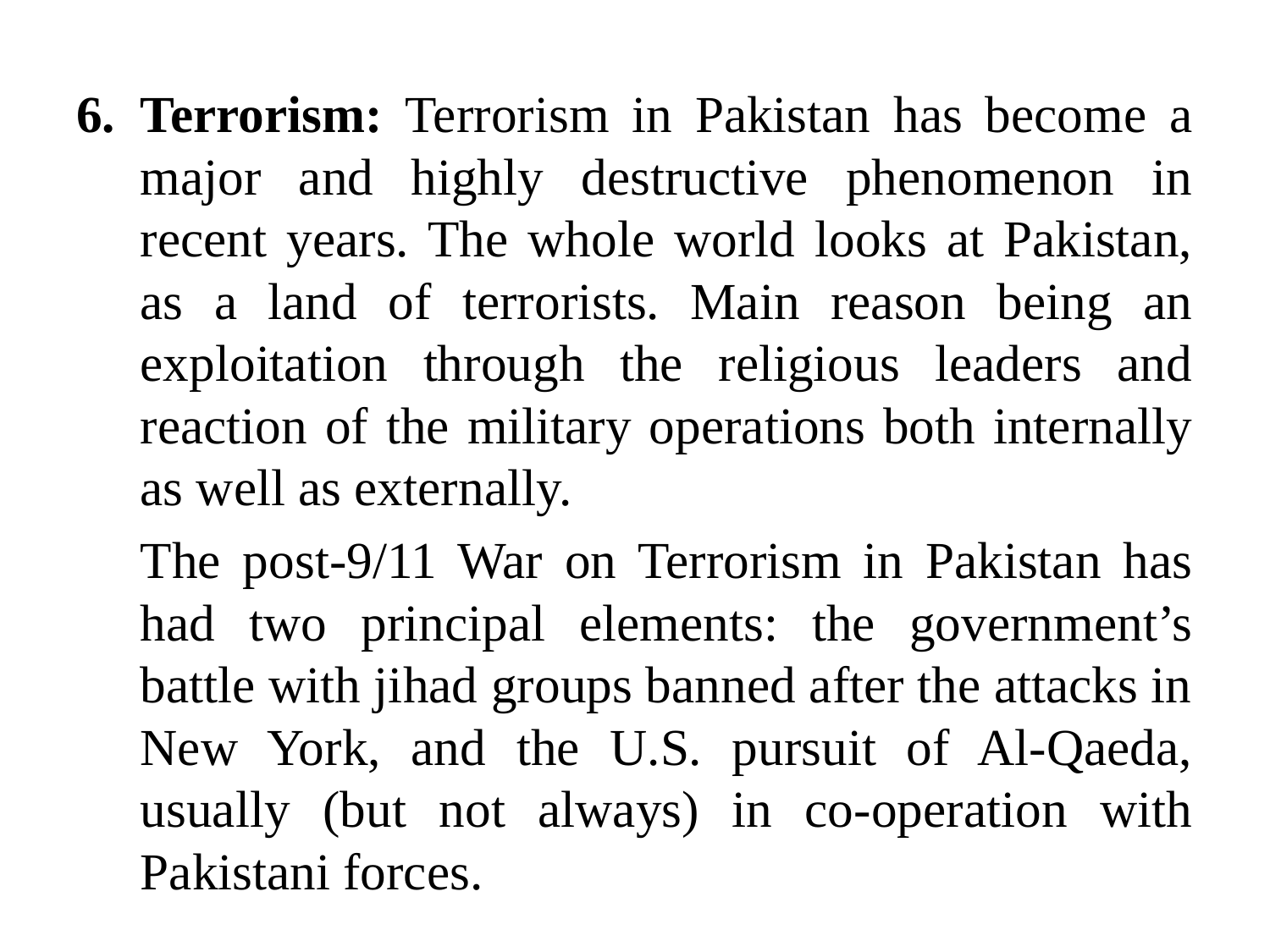

Terrorism: Terrorism in Pakistan has become a major and highly destructive phenomenon in recent years. The whole world looks at Pakistan, as a land of terrorists. Main reason being an exploitation through the religious leaders and reaction of the military operations both internally as well as externally.
	The post-9/11 War on Terrorism in Pakistan has had two principal elements: the government’s battle with jihad groups banned after the attacks in New York, and the U.S. pursuit of Al-Qaeda, usually (but not always) in co-operation with Pakistani forces.